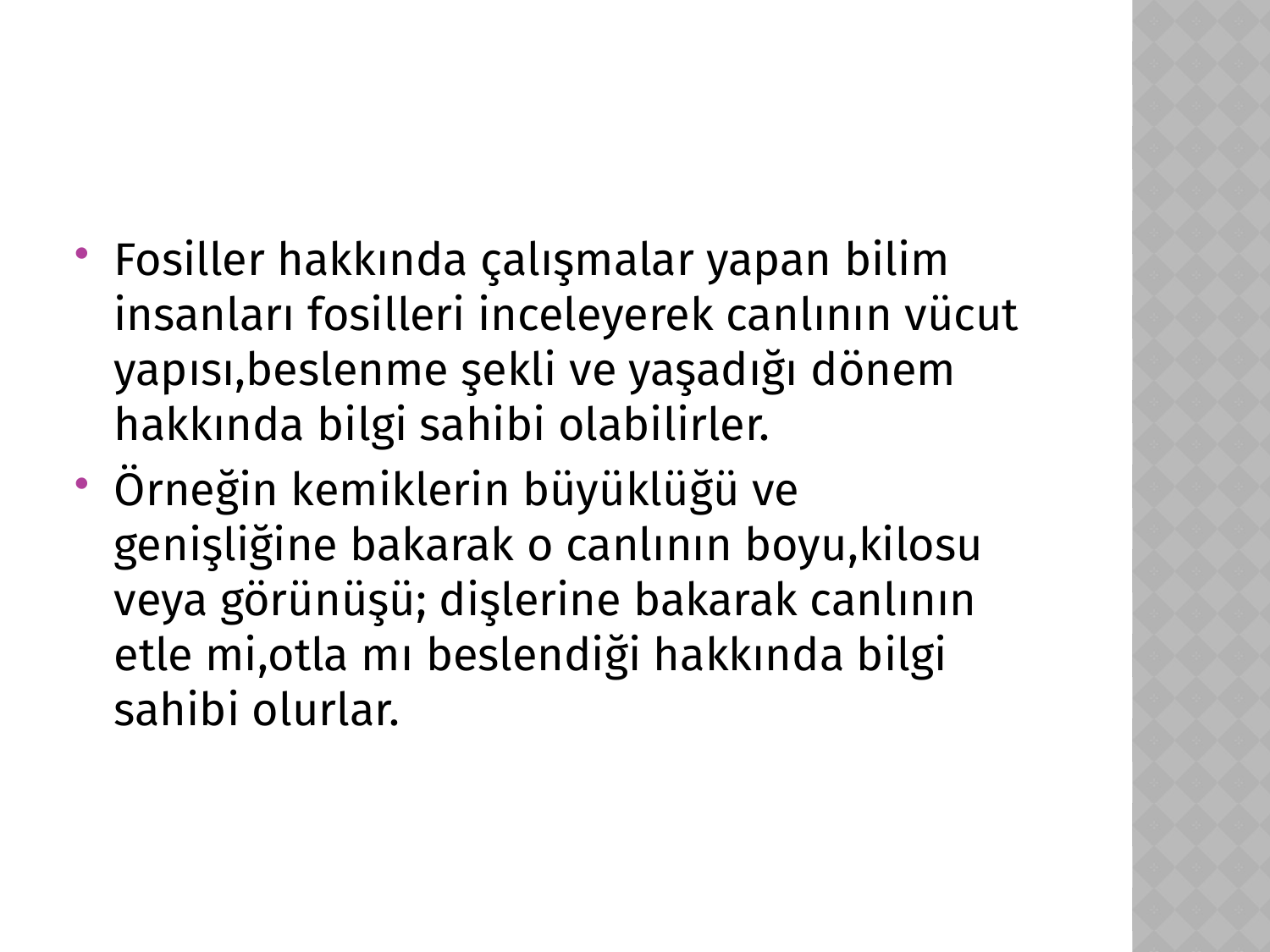

#
Fosiller hakkında çalışmalar yapan bilim insanları fosilleri inceleyerek canlının vücut yapısı,beslenme şekli ve yaşadığı dönem hakkında bilgi sahibi olabilirler.
Örneğin kemiklerin büyüklüğü ve genişliğine bakarak o canlının boyu,kilosu veya görünüşü; dişlerine bakarak canlının etle mi,otla mı beslendiği hakkında bilgi sahibi olurlar.